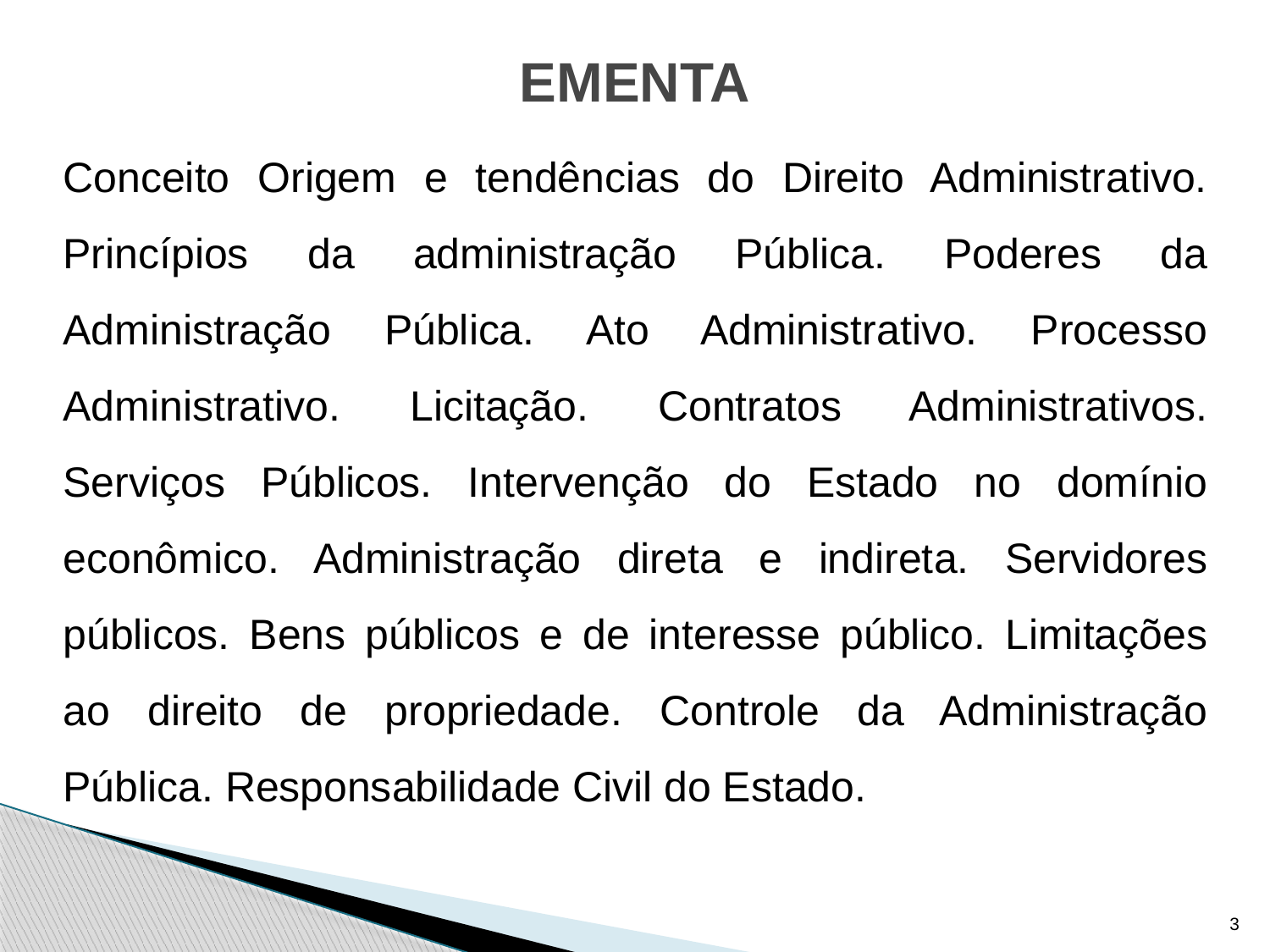

# EMENTA
	Conceito Origem e tendências do Direito Administrativo. Princípios da administração Pública. Poderes da Administração Pública. Ato Administrativo. Processo Administrativo. Licitação. Contratos Administrativos. Serviços Públicos. Intervenção do Estado no domínio econômico. Administração direta e indireta. Servidores públicos. Bens públicos e de interesse público. Limitações ao direito de propriedade. Controle da Administração Pública. Responsabilidade Civil do Estado.
3